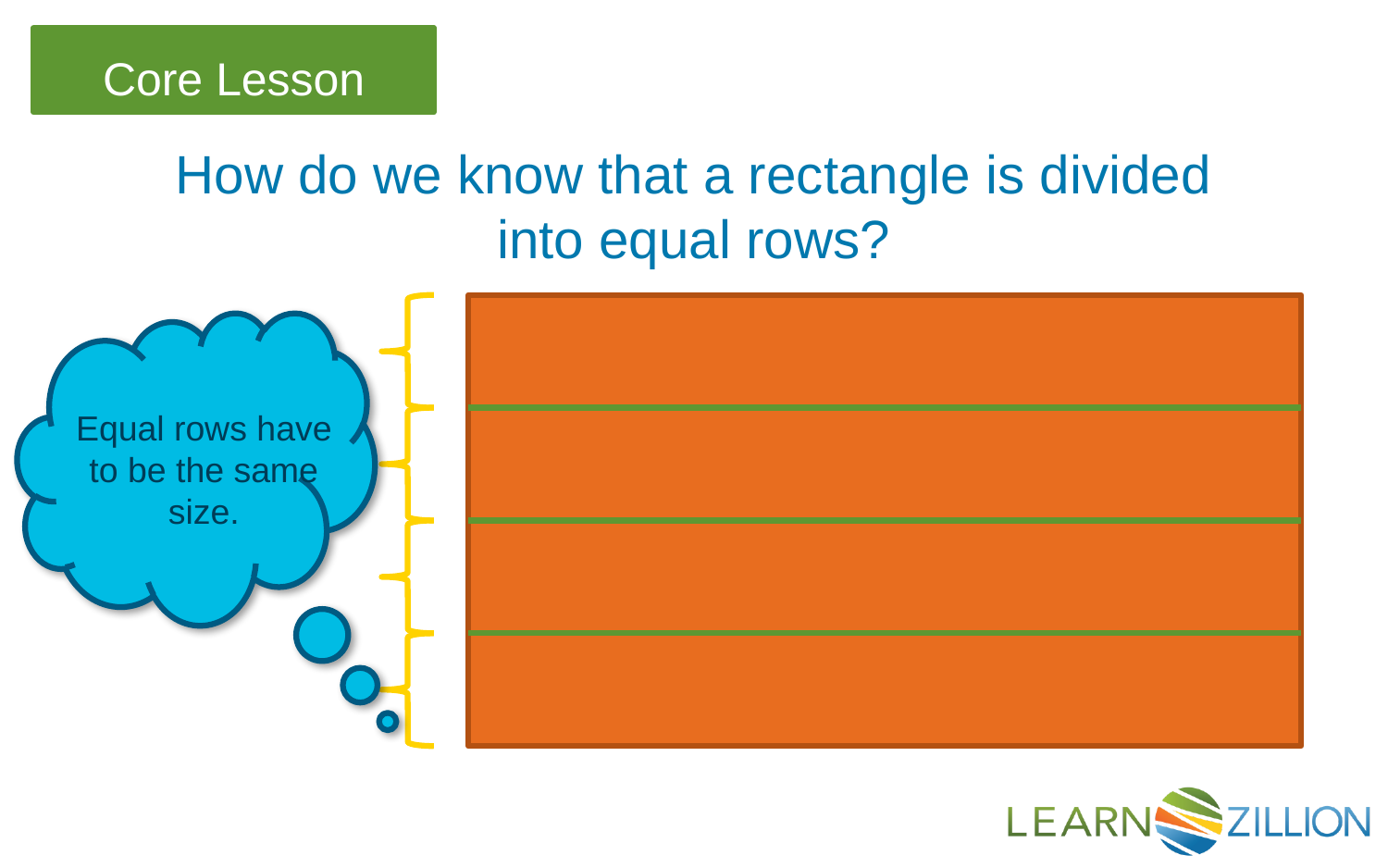

How do we know that a rectangle is divided into equal rows?

Equal rows have to be the same size.